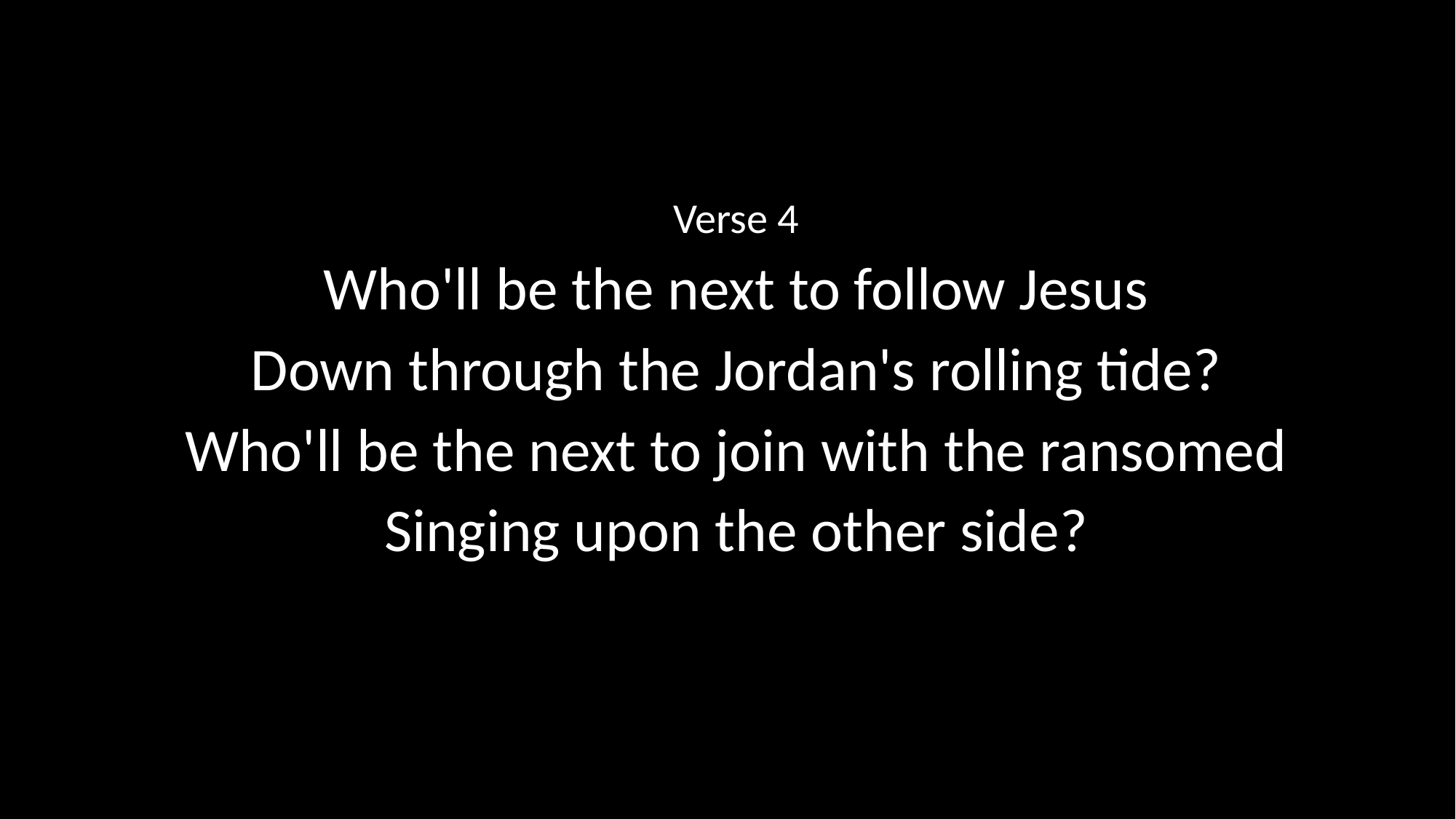

Verse 4
Who'll be the next to follow Jesus
Down through the Jordan's rolling tide?
Who'll be the next to join with the ransomed
Singing upon the other side?